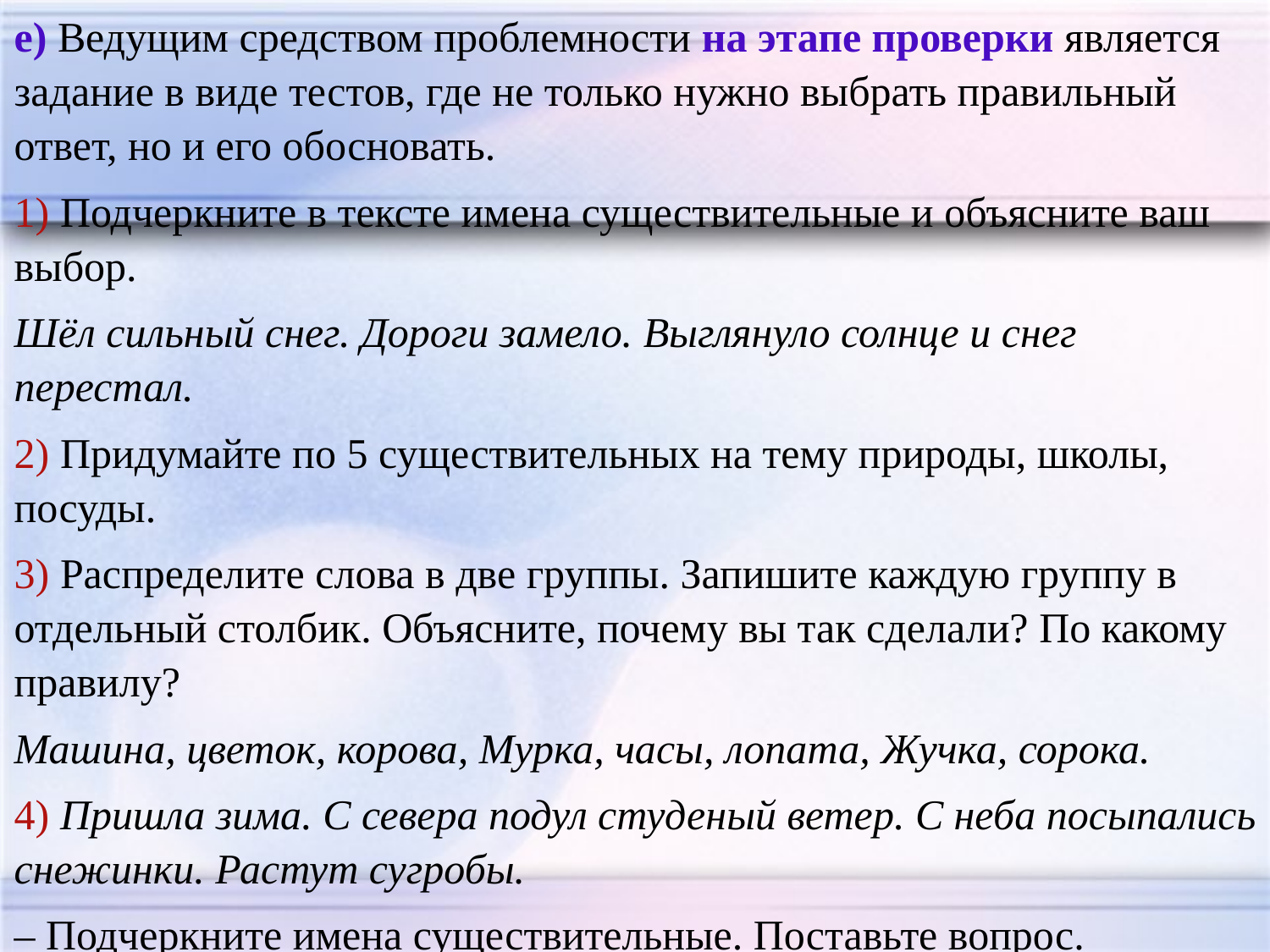

е) Ведущим средством проблемности на этапе проверки является задание в виде тестов, где не только нужно выбрать правильный ответ, но и его обосновать.
1) Подчеркните в тексте имена существительные и объясните ваш выбор.
Шёл сильный снег. Дороги замело. Выглянуло солнце и снег перестал.
2) Придумайте по 5 существительных на тему природы, школы, посуды.
3) Распределите слова в две группы. Запишите каждую группу в отдельный столбик. Объясните, почему вы так сделали? По какому правилу?
Машина, цветок, корова, Мурка, часы, лопата, Жучка, сорока.
4) Пришла зима. С севера подул студеный ветер. С неба посыпались снежинки. Растут сугробы.
– Подчеркните имена существительные. Поставьте вопрос.